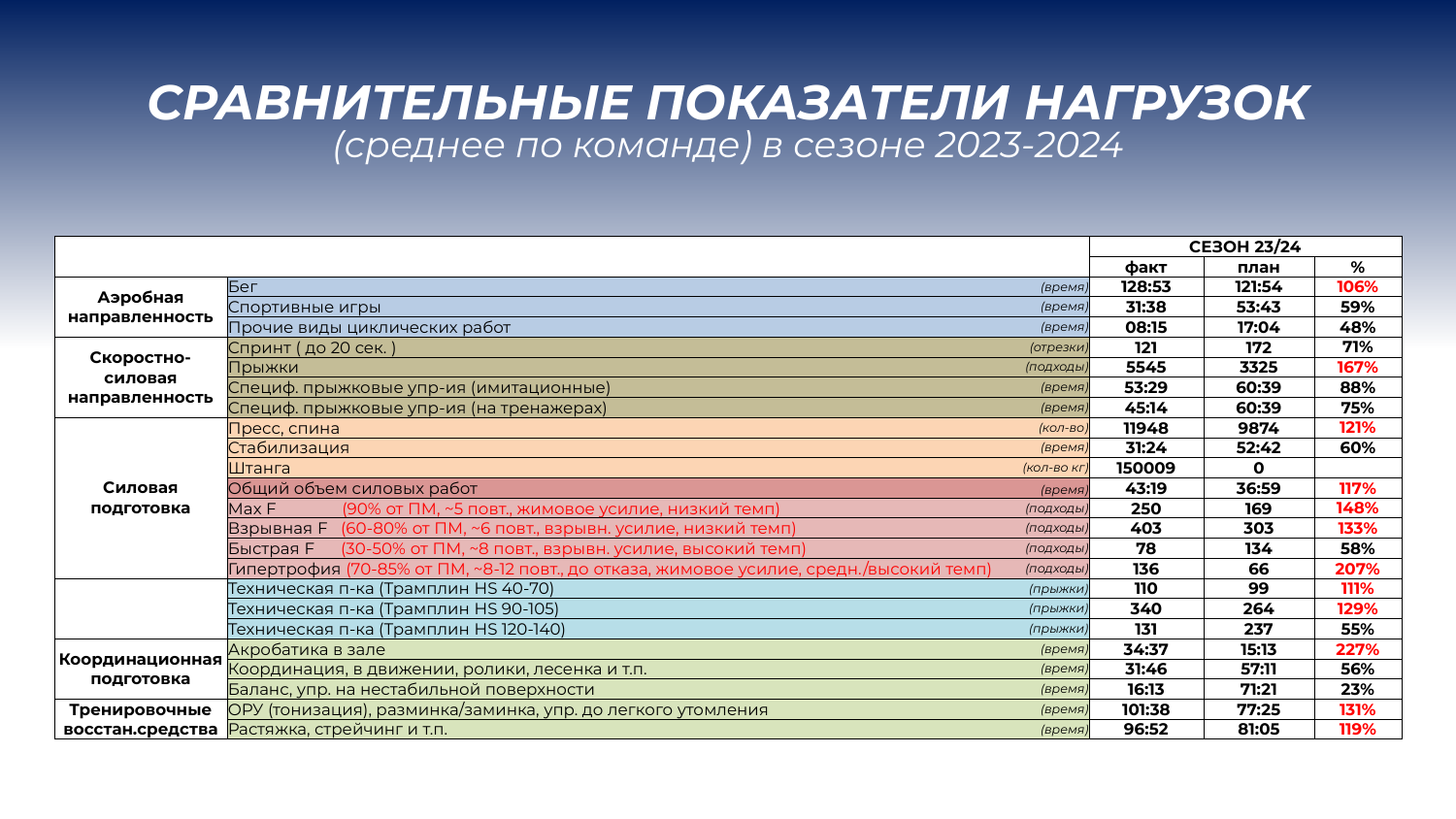

СРАВНИТЕЛЬНЫЕ ПОКАЗАТЕЛИ НАГРУЗОК
(среднее по команде) в сезоне 2023-2024
|  |  |  | СЕЗОН 23/24 |  |  |
| --- | --- | --- | --- | --- | --- |
|  |  |  | факт | план | % |
| Аэробная направленность | Бег | (время) | 128:53 | 121:54 | 106% |
|  | Спортивные игры | (время) | 31:38 | 53:43 | 59% |
|  | Прочие виды циклических работ | (время) | 08:15 | 17:04 | 48% |
| Скоростно-силовая направленность | Спринт ( до 20 сек. ) | (отрезки) | 121 | 172 | 71% |
|  | Прыжки | (подходы) | 5545 | 3325 | 167% |
|  | Специф. прыжковые упр-ия (имитационные) | (время) | 53:29 | 60:39 | 88% |
|  | Специф. прыжковые упр-ия (на тренажерах) | (время) | 45:14 | 60:39 | 75% |
| Силовая подготовка | Пресс, спина | (кол-во) | 11948 | 9874 | 121% |
|  | Стабилизация | (время) | 31:24 | 52:42 | 60% |
|  | Штанга | (кол-во кг) | 150009 | 0 |  |
|  | Общий объем силовых работ | (время) | 43:19 | 36:59 | 117% |
|  | Max F (90% от ПМ, ~5 повт., жимовое усилие, низкий темп) | (подходы) | 250 | 169 | 148% |
|  | Взрывная F (60-80% от ПМ, ~6 повт., взрывн. усилие, низкий темп) | (подходы) | 403 | 303 | 133% |
|  | Быстрая F (30-50% от ПМ, ~8 повт., взрывн. усилие, высокий темп) | (подходы) | 78 | 134 | 58% |
|  | Гипертрофия (70-85% от ПМ, ~8-12 повт., до отказа, жимовое усилие, средн./высокий темп) | (подходы) | 136 | 66 | 207% |
|  | Техническая п-ка (Трамплин HS 40-70) | (прыжки) | 110 | 99 | 111% |
|  | Техническая п-ка (Трамплин HS 90-105) | (прыжки) | 340 | 264 | 129% |
|  | Техническая п-ка (Трамплин HS 120-140) | (прыжки) | 131 | 237 | 55% |
| Координационная подготовка | Акробатика в зале | (время) | 34:37 | 15:13 | 227% |
|  | Координация, в движении, ролики, лесенка и т.п. | (время) | 31:46 | 57:11 | 56% |
|  | Баланс, упр. на нестабильной поверхности | (время) | 16:13 | 71:21 | 23% |
| Тренировочные восстан.средства | ОРУ (тонизация), разминка/заминка, упр. до легкого утомления | (время) | 101:38 | 77:25 | 131% |
|  | Растяжка, стрейчинг и т.п. | (время) | 96:52 | 81:05 | 119% |